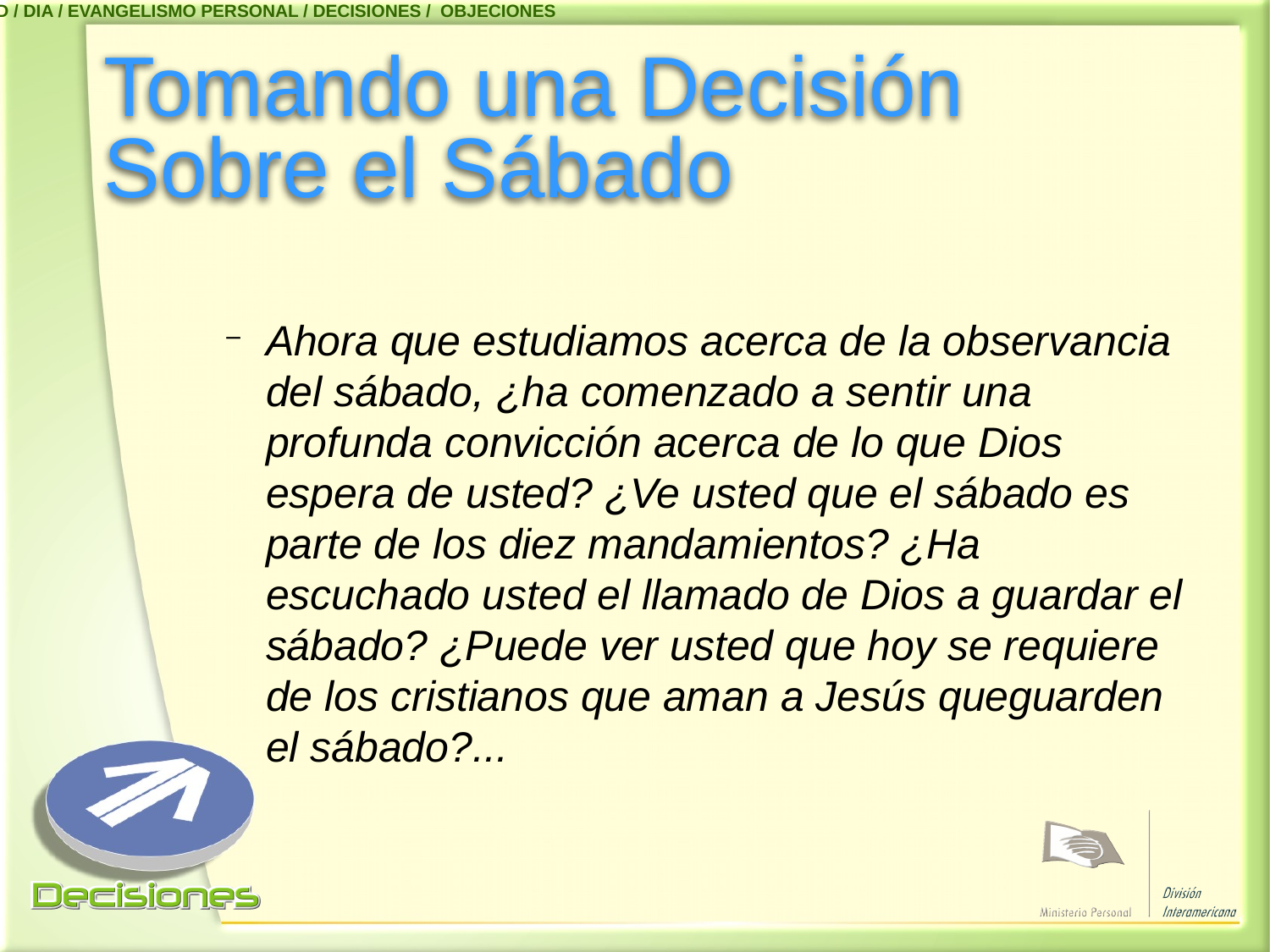

IASD / DIA / EVANGELISMO PERSONAL / DECISIONES /  OBJECIONES
# Tomando una Decisión Sobre el Sábado
Ahora que estudiamos acerca de la observancia del sábado, ¿ha comenzado a sentir una profunda convicción acerca de lo que Dios espera de usted? ¿Ve usted que el sábado es parte de los diez mandamientos? ¿Ha escuchado usted el llamado de Dios a guardar el sábado? ¿Puede ver usted que hoy se requiere de los cristianos que aman a Jesús queguarden el sábado?...